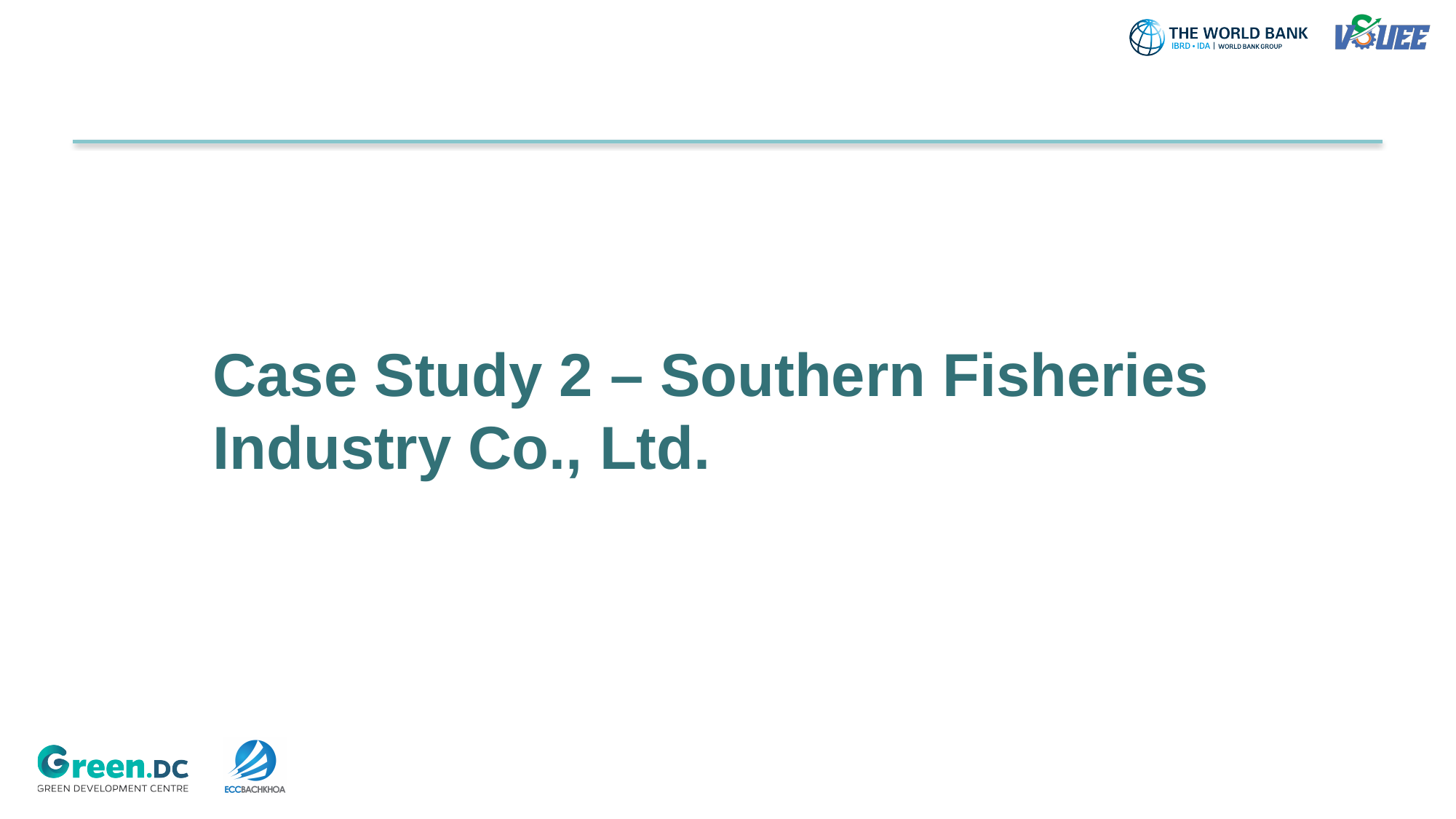

#
Case Study 2 – Southern Fisheries Industry Co., Ltd.